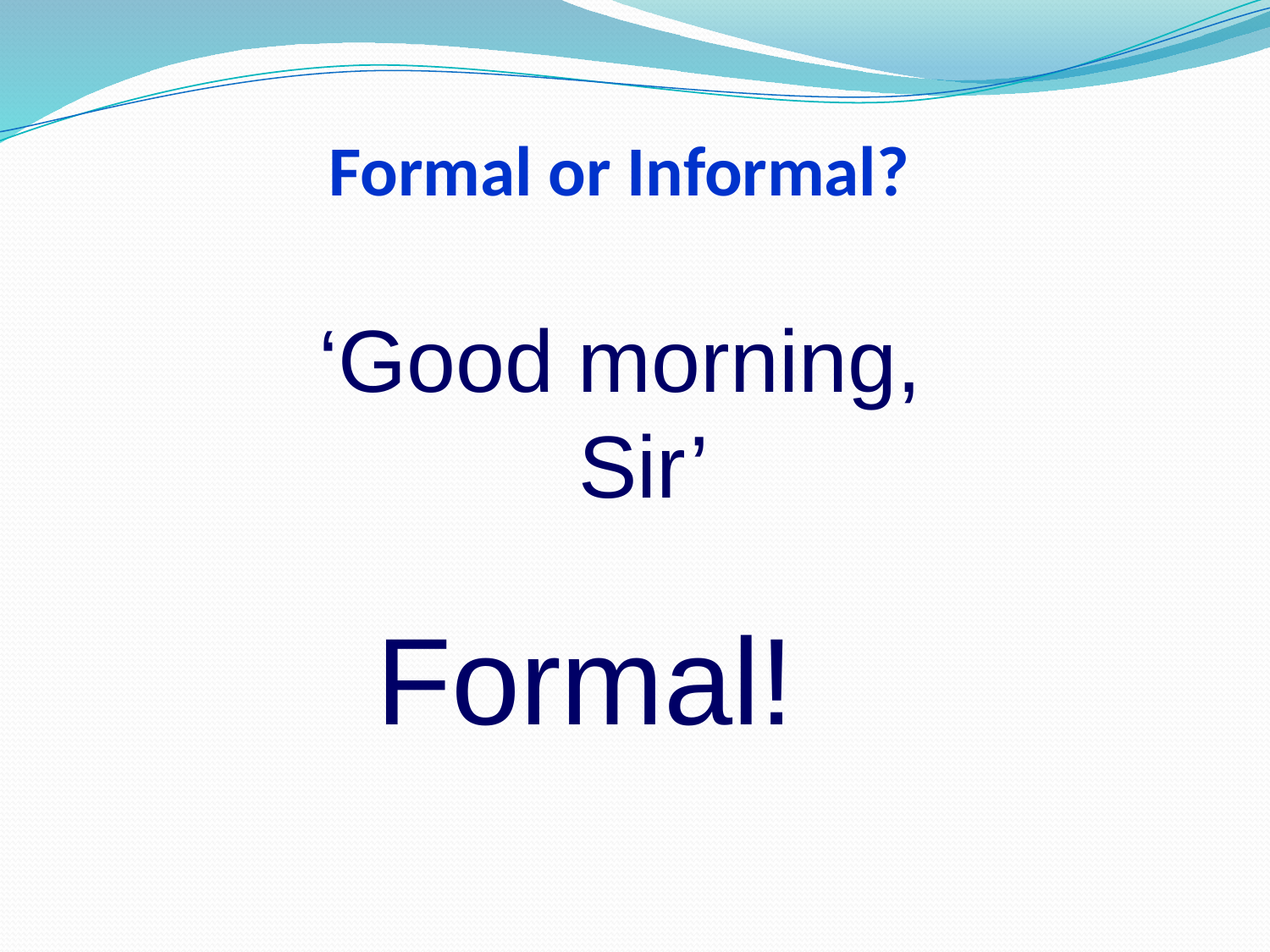

Formal or Informal?

‘Good morning, Sir’
Formal!